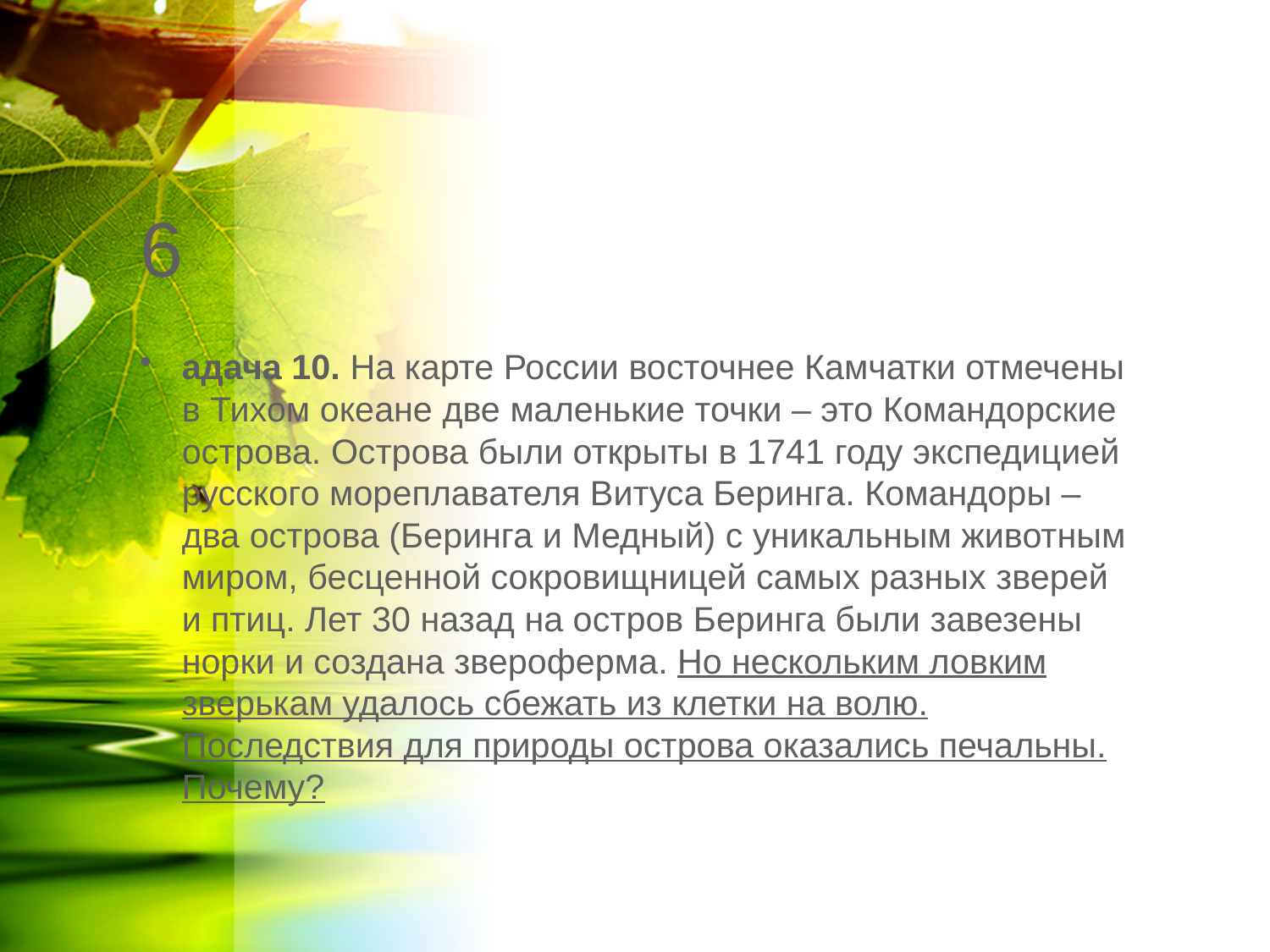

# 6
адача 10. На карте России восточнее Камчатки отмечены в Тихом океане две маленькие точки – это Командорские острова. Острова были открыты в 1741 году экспедицией русского мореплавателя Витуса Беринга. Командоры – два острова (Беринга и Медный) с уникальным животным миром, бесценной сокровищницей самых разных зверей и птиц. Лет 30 назад на остров Беринга были завезены норки и создана звероферма. Но нескольким ловким зверькам удалось сбежать из клетки на волю. Последствия для природы острова оказались печальны. Почему?